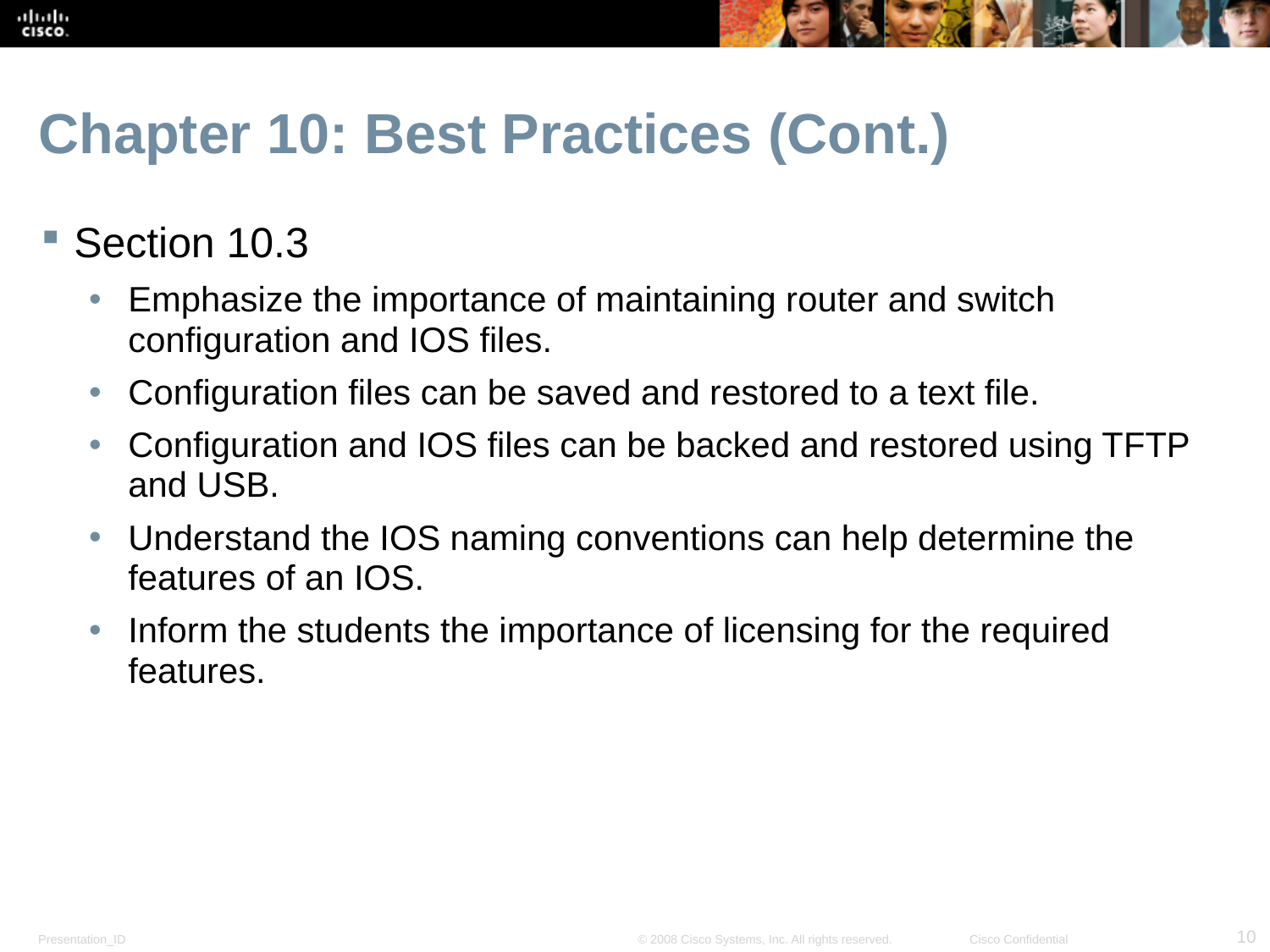

# Chapter 10: Best Practices (Cont.)
Section 10.3
Emphasize the importance of maintaining router and switch configuration and IOS files.
Configuration files can be saved and restored to a text file.
Configuration and IOS files can be backed and restored using TFTP and USB.
Understand the IOS naming conventions can help determine the features of an IOS.
Inform the students the importance of licensing for the required features.